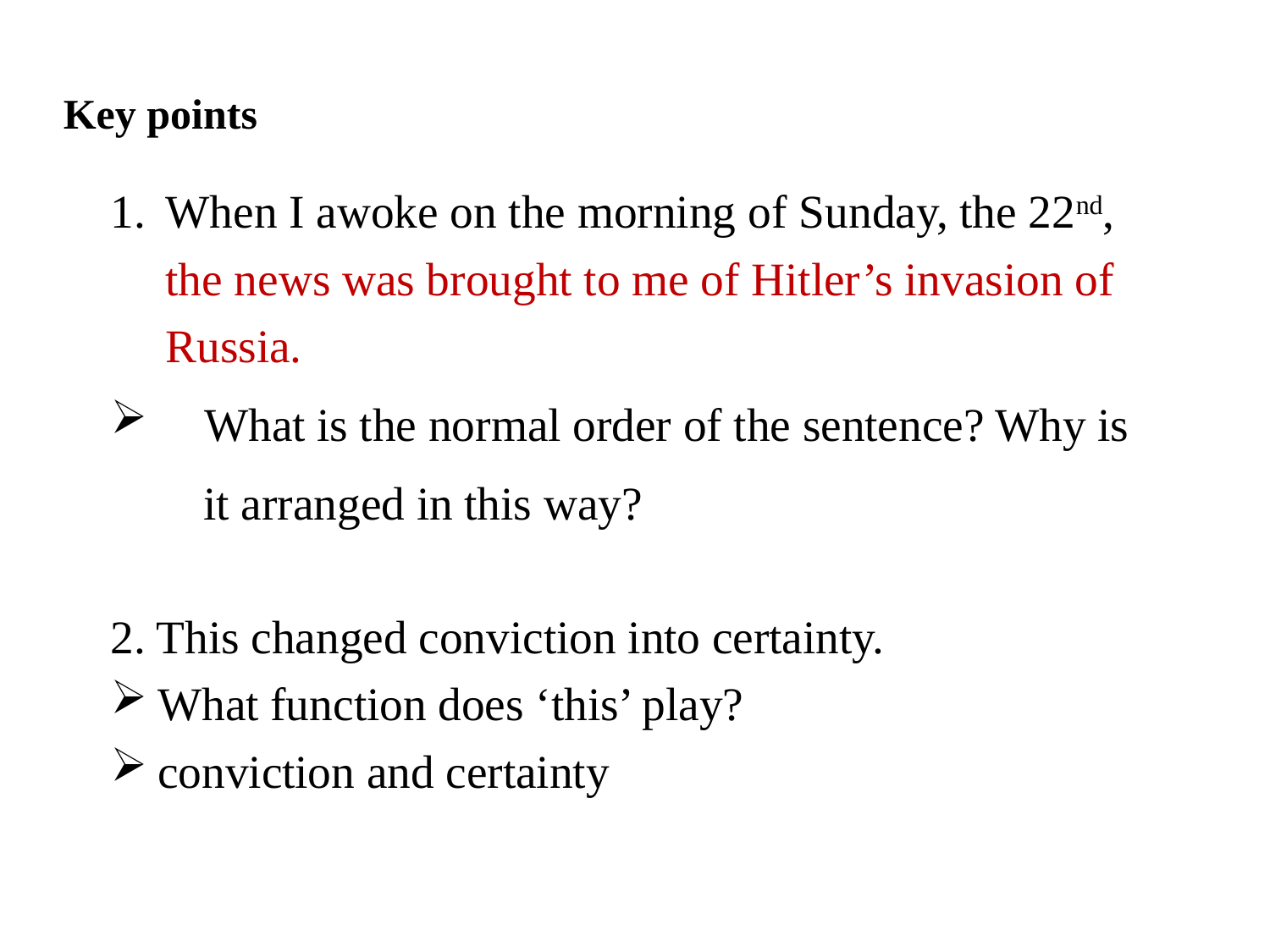

# Key points
When I awoke on the morning of Sunday, the 22nd, the news was brought to me of Hitler’s invasion of Russia.
     What is the normal order of the sentence? Why is
        it arranged in this way?

2. This changed conviction into certainty.
 What function does ‘this’ play?
 conviction and certainty